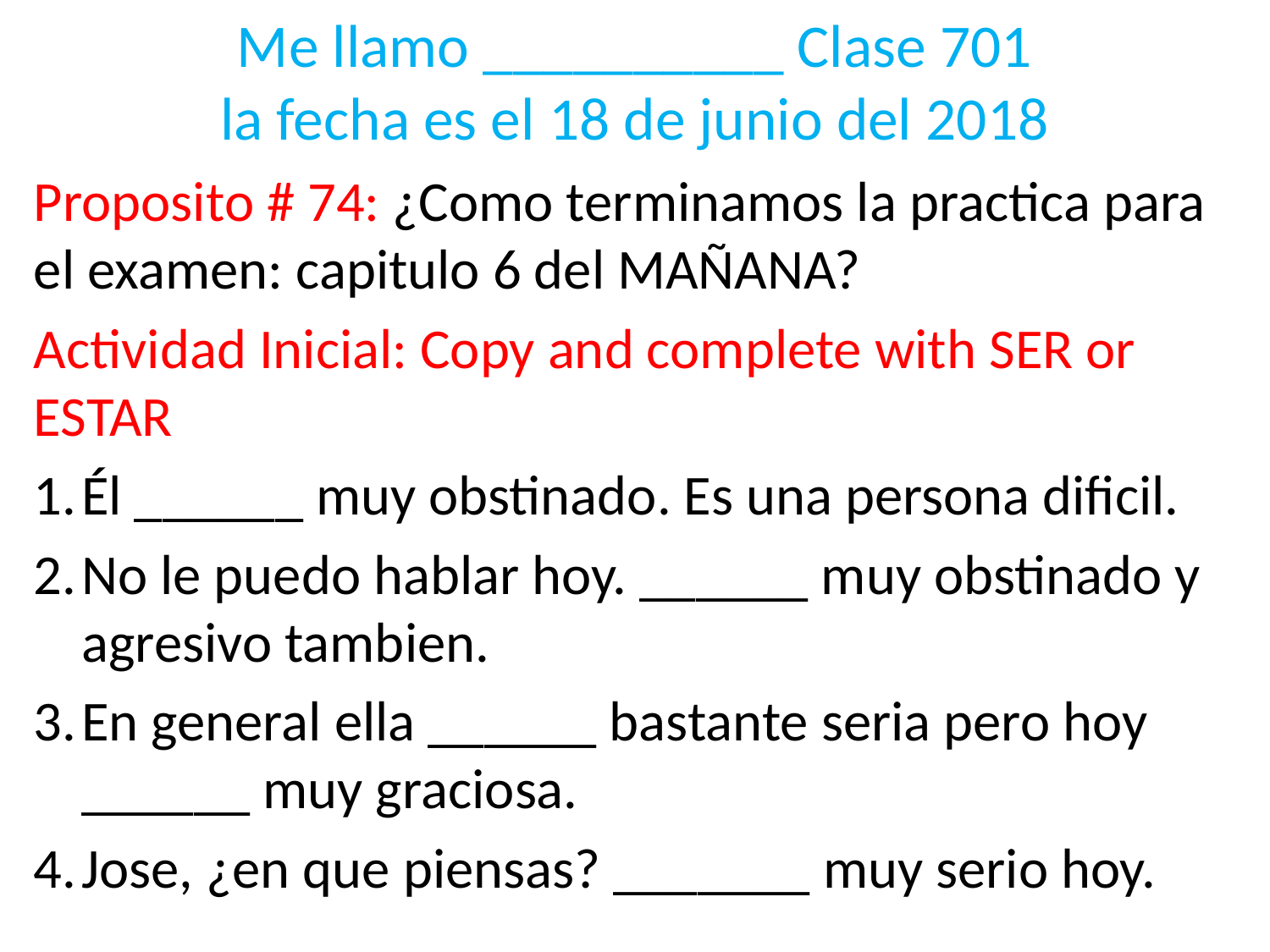

# Me llamo __________ Clase 701 la fecha es el 18 de junio del 2018
Proposito # 74: ¿Como terminamos la practica para el examen: capitulo 6 del MAÑANA?
Actividad Inicial: Copy and complete with SER or ESTAR
Él ______ muy obstinado. Es una persona dificil.
No le puedo hablar hoy. ______ muy obstinado y agresivo tambien.
En general ella ______ bastante seria pero hoy ______ muy graciosa.
Jose, ¿en que piensas? _______ muy serio hoy.